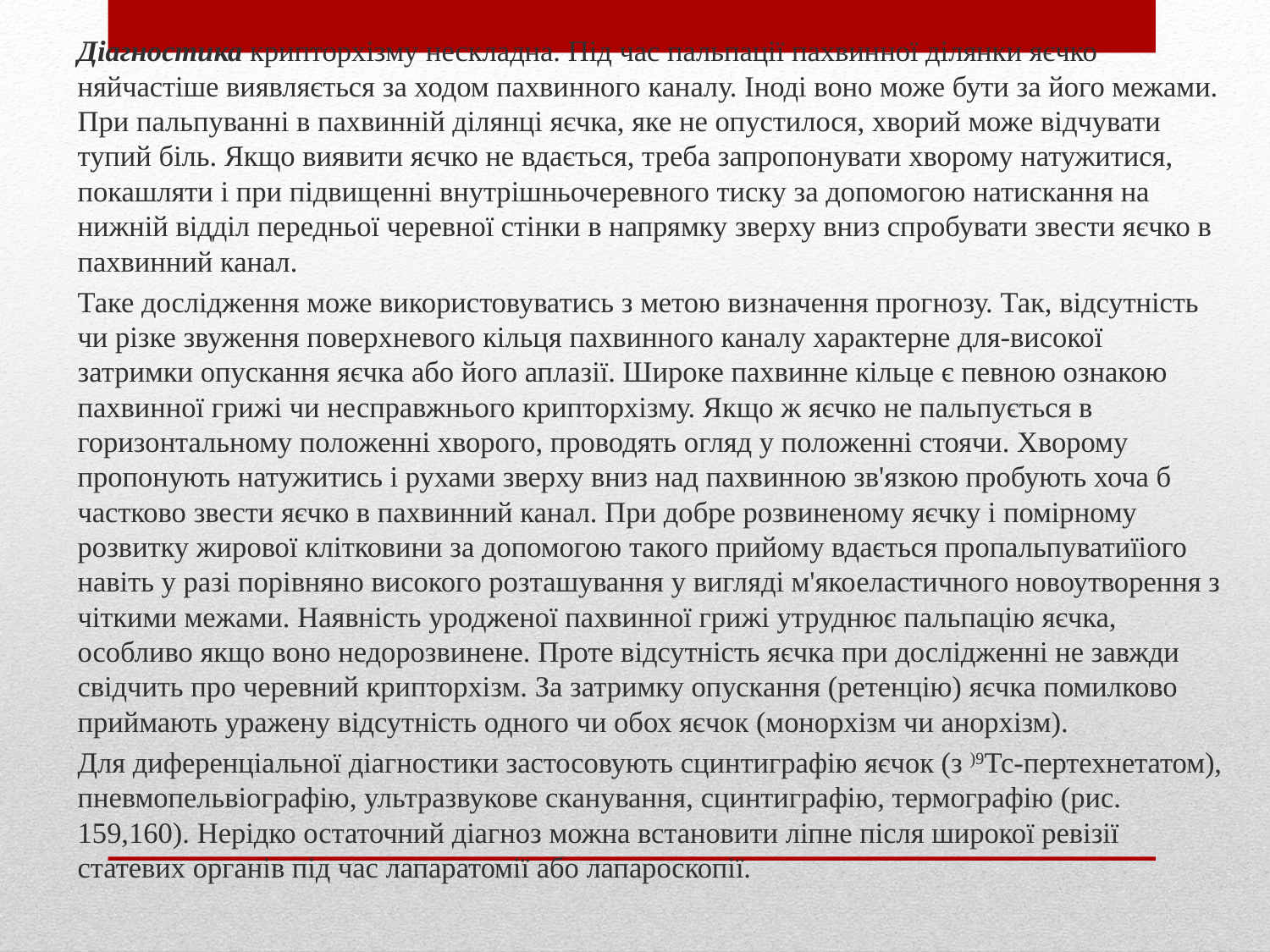

Діагностика крипторхізму нескладна. Під час пальпації пахвинної ділянки яєчко няйчастіше виявляється за ходом пахвинного каналу. Іноді воно може бути за його межами. При пальпуванні в пахвинній ділянці яєчка, яке не опустилося, хворий може відчувати тупий біль. Якщо виявити яєчко не вдається, треба запропонувати хворому натужитися, покашляти і при підвищенні внутрішньочеревного тиску за допомогою натискання на нижній відділ передньої черевної стінки в напрямку зверху вниз спробувати звести яєчко в пахвинний канал.
Таке дослідження може використовуватись з метою визначення прогнозу. Так, відсутність чи різке звуження поверхневого кільця пахвинного каналу характерне для-високої затримки опускання яєчка або його аплазії. Широке пахвинне кільце є певною ознакою пахвинної грижі чи несправжнього крипторхізму. Якщо ж яєчко не пальпується в горизонтальному положенні хворого, проводять огляд у положенні стоячи. Хворому пропонують нату­житись і рухами зверху вниз над пахвинною зв'язкою пробують хоча б частко­во звести яєчко в пахвинний канал. При добре розвиненому яєчку і помірному розвитку жирової клітковини за допомогою такого прийому вдається пропальпуватиїіого навіть у разі порівняно високого розташування у вигляді м'якоеластичного новоутворення з чіткими межами. Наявність уродженої пахвинної грижі утруднює пальпацію яєчка, особливо якщо воно недороз­винене. Проте відсутність яєчка при дослідженні не завжди свідчить про черев­ний крипторхізм. За затримку опускання (ретенцію) яєчка помилково прий­мають уражену відсутність одного чи обох яєчок (монорхізм чи анорхізм).
Для диференціальної діагностики застосовують сцинтиграфію яєчок (з )9Тс-пертехнетатом), пневмопельвіографію, ультразвукове сканування, сцинтиграфію, термографію (рис. 159,160). Нерідко остаточний діагноз можна встановити ліпне після широкої ревізії статевих органів під час лапаратомії або лапароскопії.